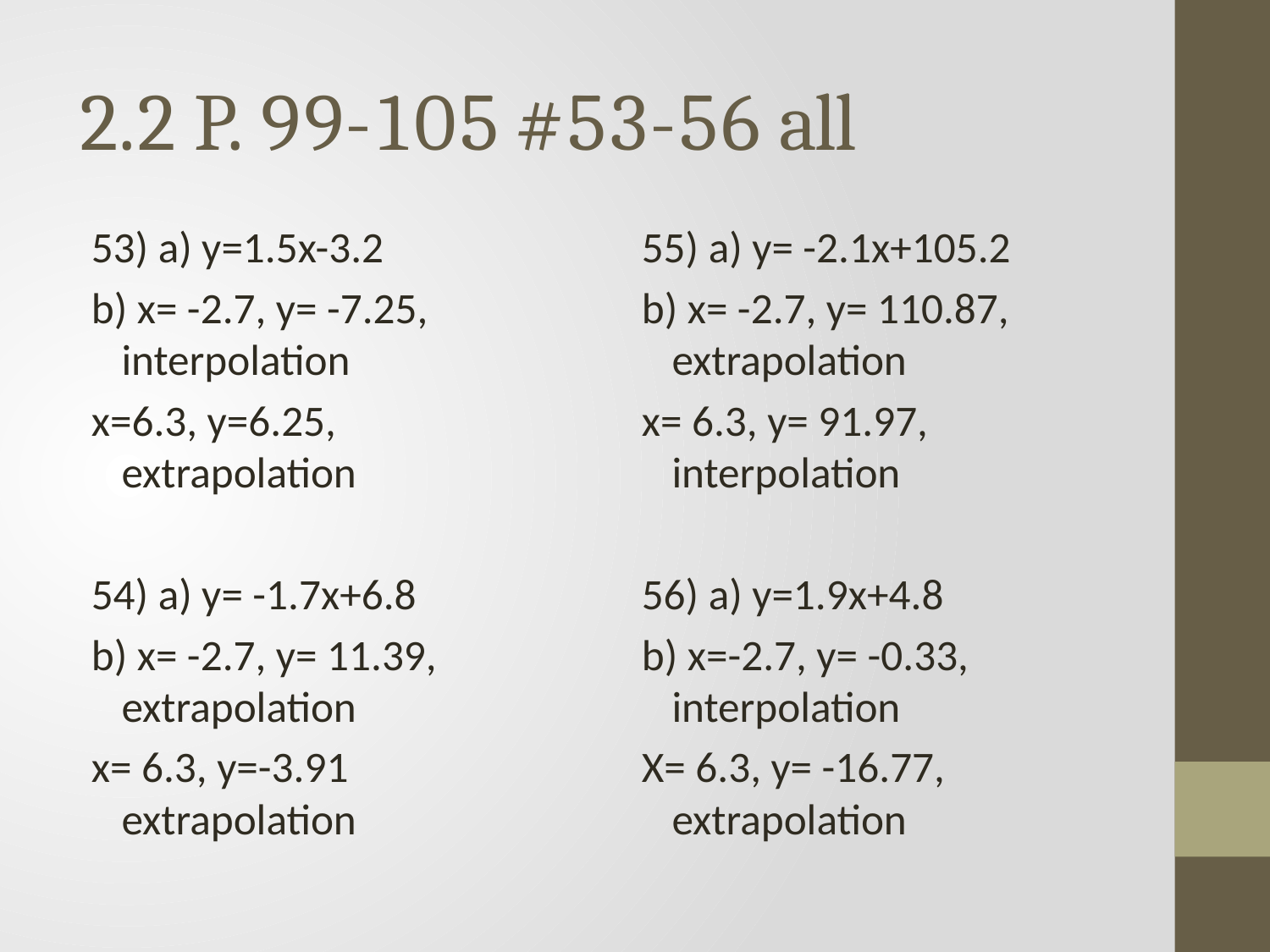

# 2.2 P. 99-105 #53-56 all
53) a) y=1.5x-3.2
b) x= -2.7, y= -7.25, interpolation
x=6.3, y=6.25, extrapolation

54) a) y= -1.7x+6.8
b) x= -2.7, y= 11.39, extrapolation
x= 6.3, y=-3.91 extrapolation

55) a) y= -2.1x+105.2
b) x= -2.7, y= 110.87, extrapolation
x= 6.3, y= 91.97, interpolation

56) a) y=1.9x+4.8
b) x=-2.7, y= -0.33, interpolation
X= 6.3, y= -16.77, extrapolation